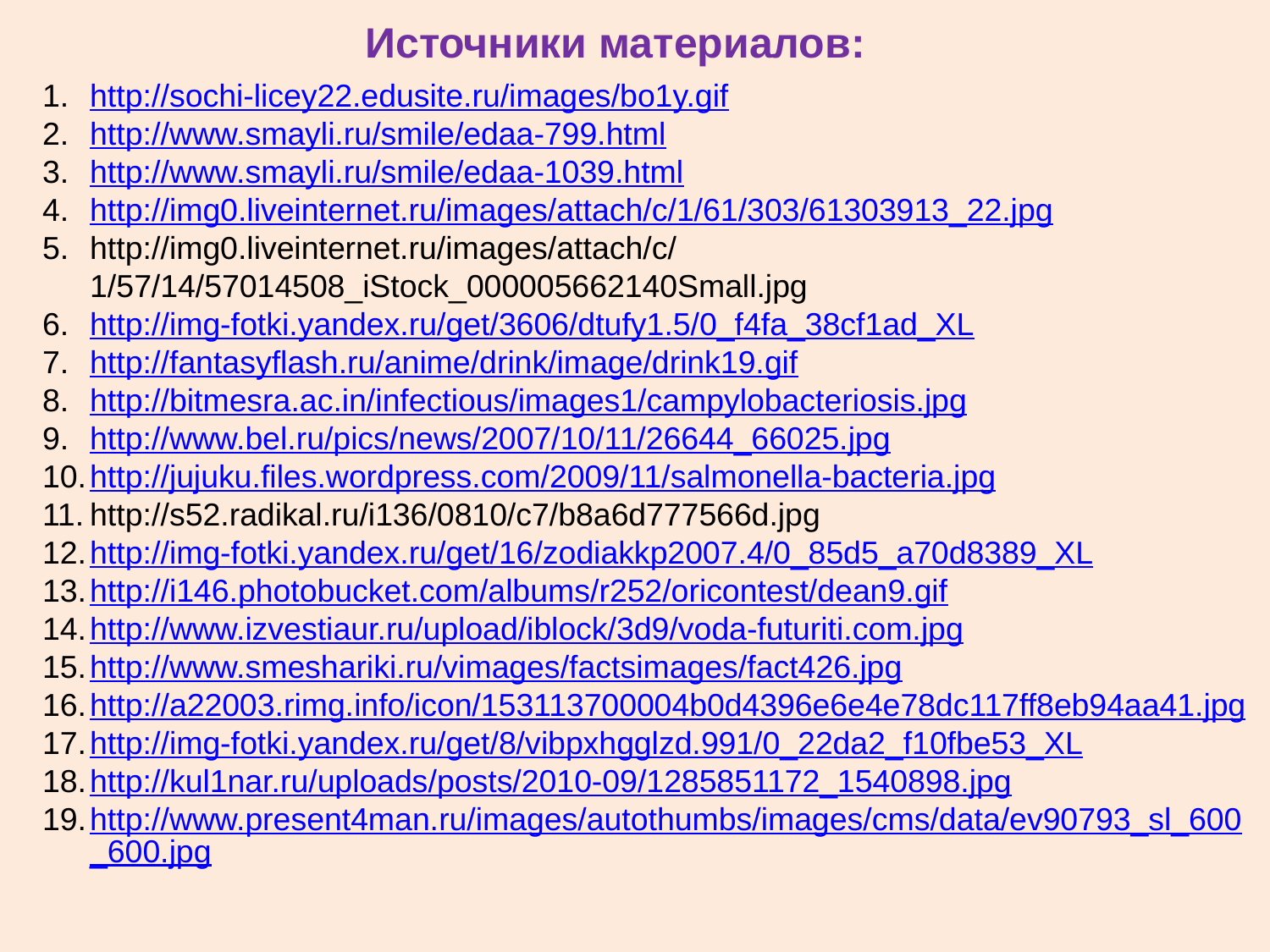

Источники материалов:
http://sochi-licey22.edusite.ru/images/bo1y.gif
http://www.smayli.ru/smile/edaa-799.html
http://www.smayli.ru/smile/edaa-1039.html
http://img0.liveinternet.ru/images/attach/c/1/61/303/61303913_22.jpg
http://img0.liveinternet.ru/images/attach/c/1/57/14/57014508_iStock_000005662140Small.jpg
http://img-fotki.yandex.ru/get/3606/dtufy1.5/0_f4fa_38cf1ad_XL
http://fantasyflash.ru/anime/drink/image/drink19.gif
http://bitmesra.ac.in/infectious/images1/campylobacteriosis.jpg
http://www.bel.ru/pics/news/2007/10/11/26644_66025.jpg
http://jujuku.files.wordpress.com/2009/11/salmonella-bacteria.jpg
http://s52.radikal.ru/i136/0810/c7/b8a6d777566d.jpg
http://img-fotki.yandex.ru/get/16/zodiakkp2007.4/0_85d5_a70d8389_XL
http://i146.photobucket.com/albums/r252/oricontest/dean9.gif
http://www.izvestiaur.ru/upload/iblock/3d9/voda-futuriti.com.jpg
http://www.smeshariki.ru/vimages/factsimages/fact426.jpg
http://a22003.rimg.info/icon/153113700004b0d4396e6e4e78dc117ff8eb94aa41.jpg
http://img-fotki.yandex.ru/get/8/vibpxhgglzd.991/0_22da2_f10fbe53_XL
http://kul1nar.ru/uploads/posts/2010-09/1285851172_1540898.jpg
http://www.present4man.ru/images/autothumbs/images/cms/data/ev90793_sl_600_600.jpg